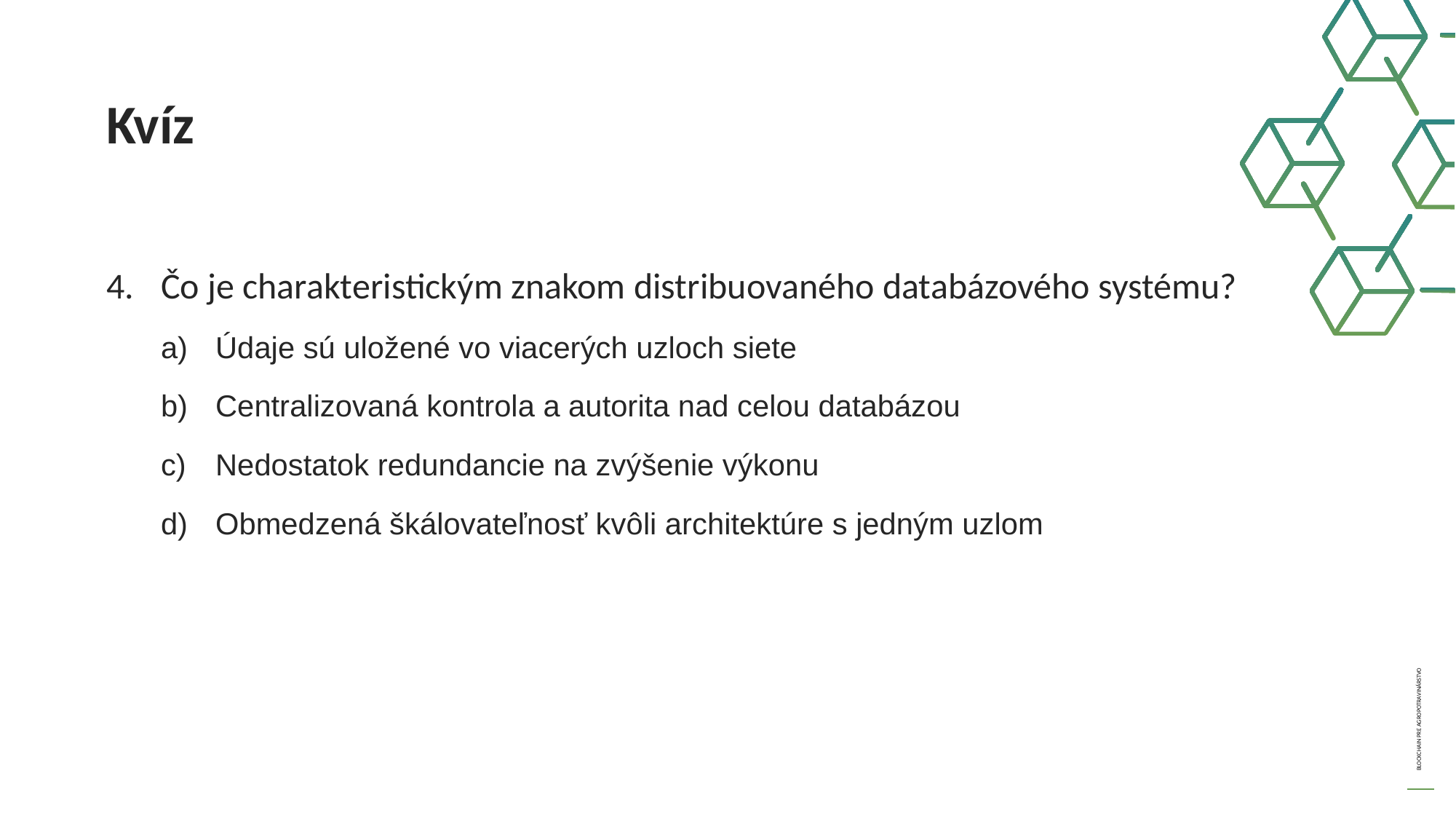

Kvíz
Čo je charakteristickým znakom distribuovaného databázového systému?
Údaje sú uložené vo viacerých uzloch siete
Centralizovaná kontrola a autorita nad celou databázou
Nedostatok redundancie na zvýšenie výkonu
Obmedzená škálovateľnosť kvôli architektúre s jedným uzlom